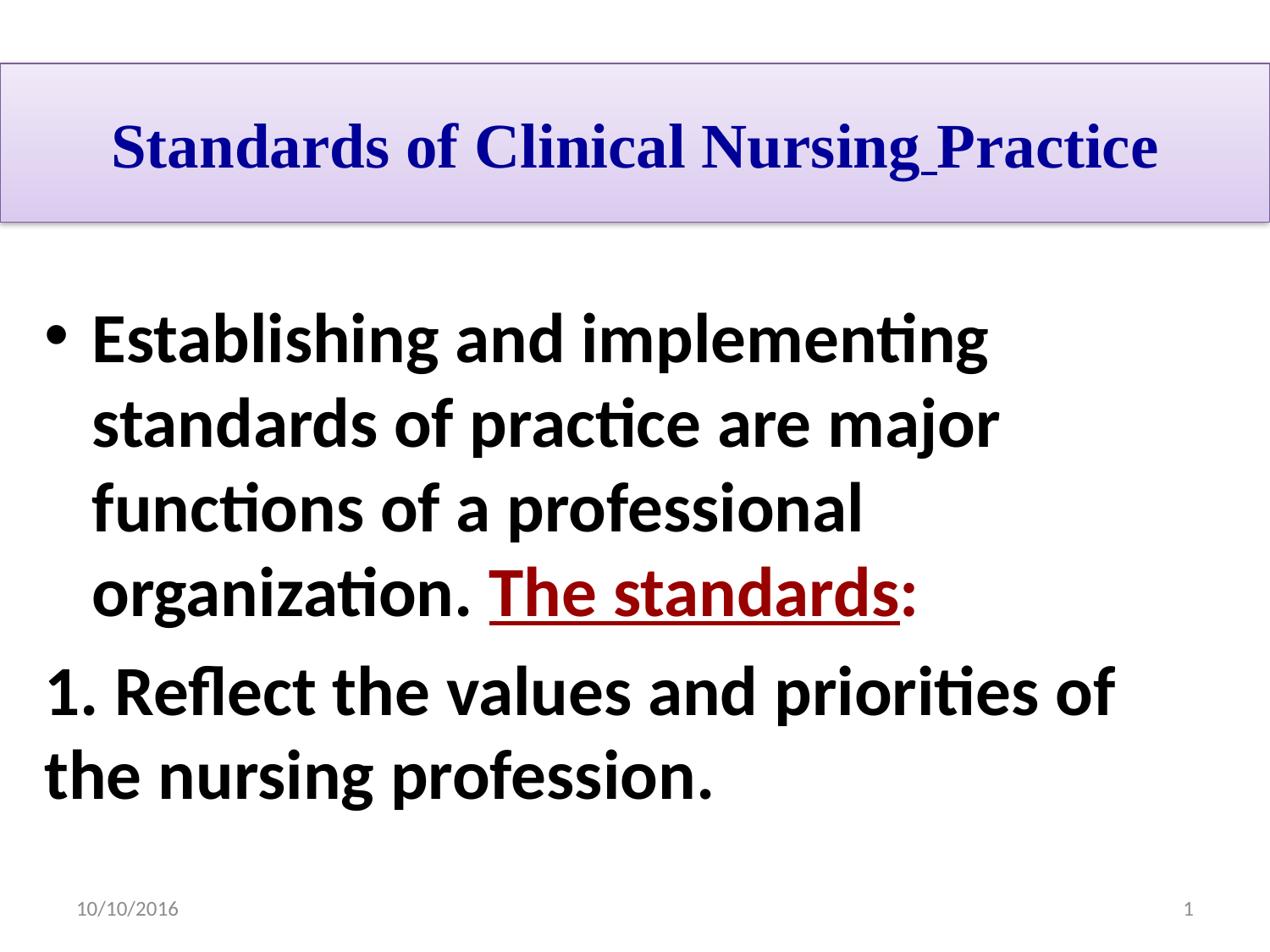

# Standards of Clinical Nursing Practice
Establishing and implementing standards of practice are major functions of a professional organization. The standards:
1. Reflect the values and priorities of the nursing profession.

10/10/2016
1